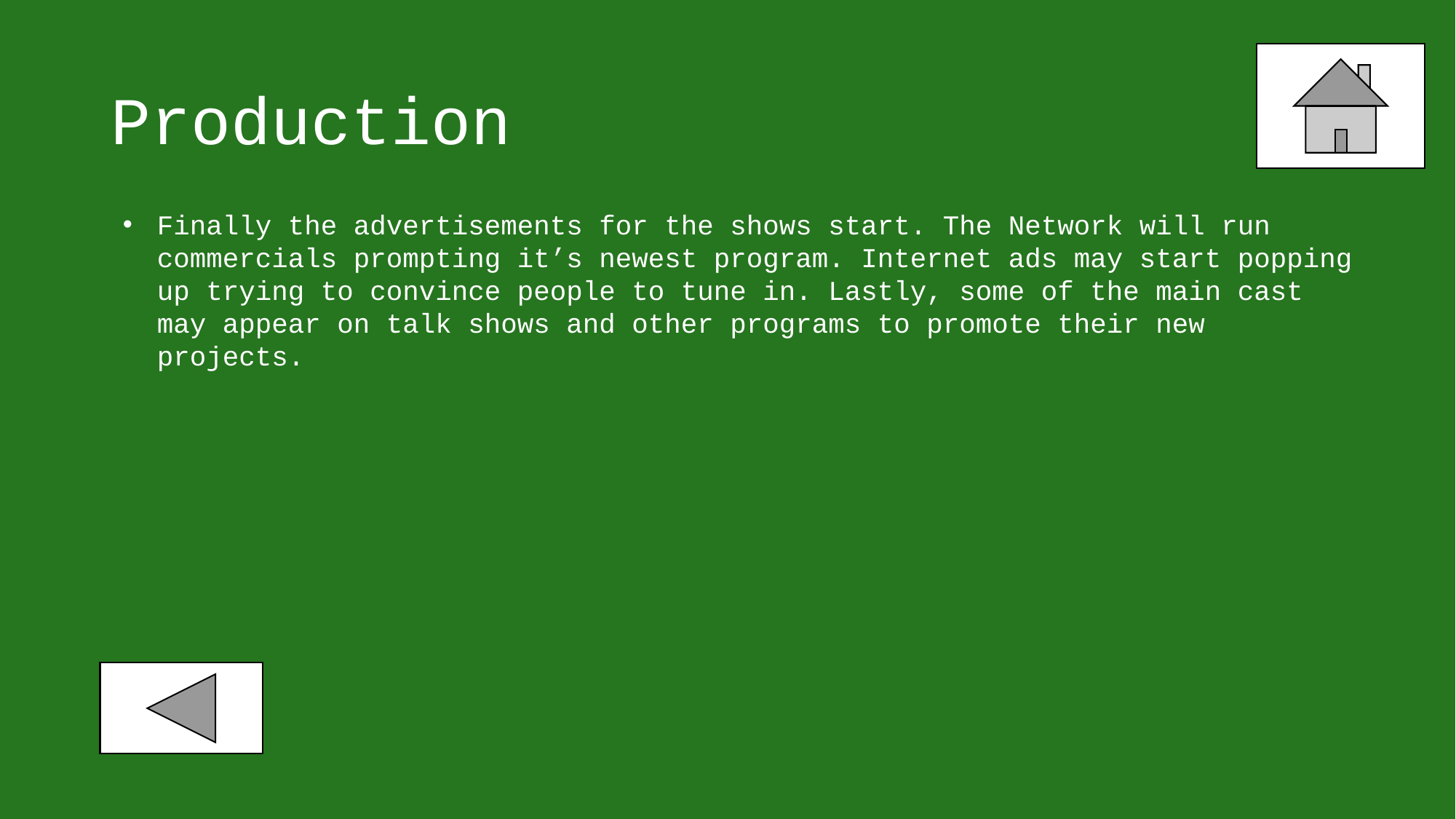

# Production

Finally the advertisements for the shows start. The Network will run commercials prompting it’s newest program. Internet ads may start popping up trying to convince people to tune in. Lastly, some of the main cast may appear on talk shows and other programs to promote their new projects.